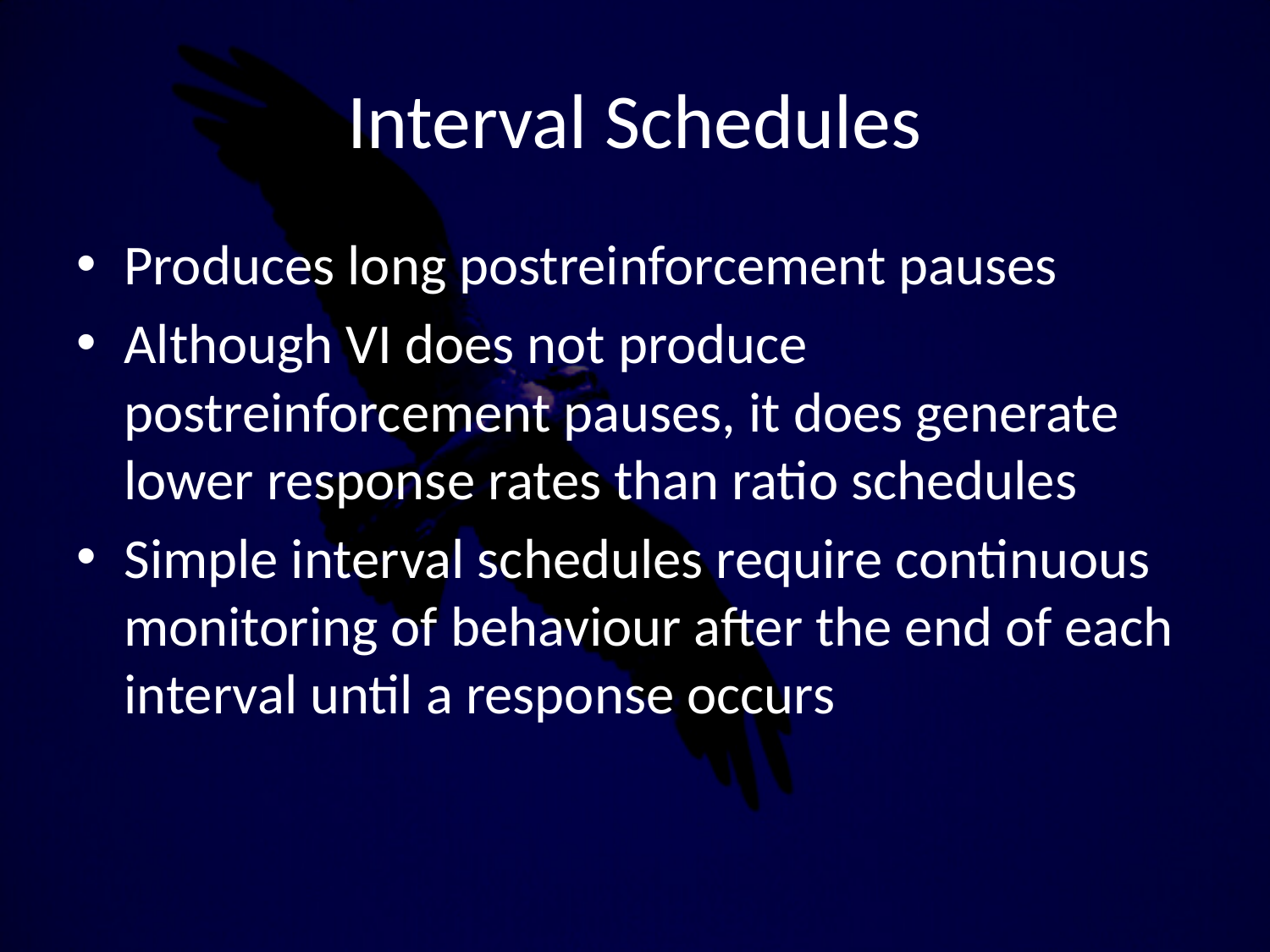

# Interval Schedules
Produces long postreinforcement pauses
Although VI does not produce postreinforcement pauses, it does generate lower response rates than ratio schedules
Simple interval schedules require continuous monitoring of behaviour after the end of each interval until a response occurs